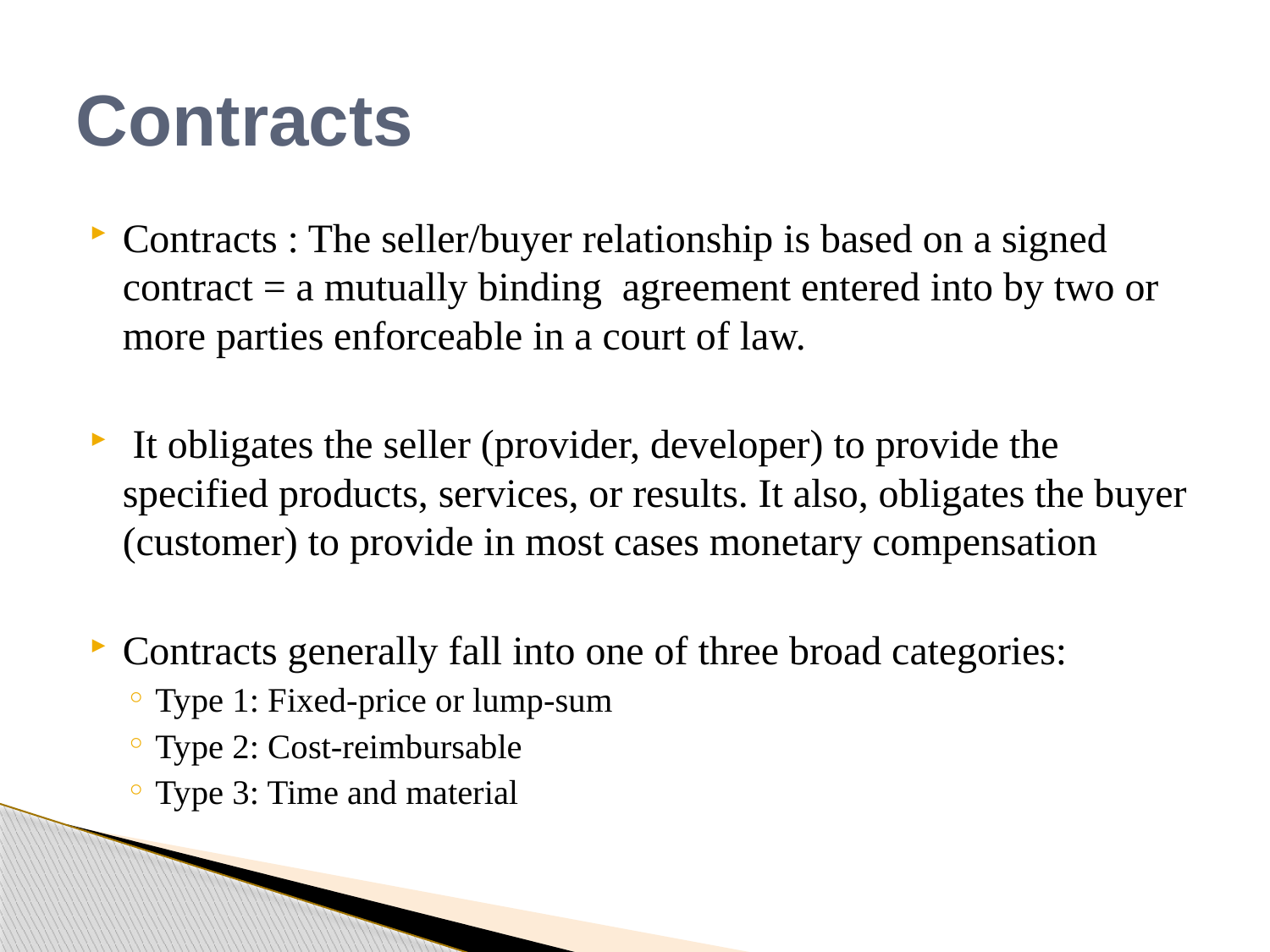

# Contracts
Contracts : The seller/buyer relationship is based on a signed contract = a mutually binding  agreement entered into by two or more parties enforceable in a court of law.

 It obligates the seller (provider, developer) to provide the specified products, services, or results. It also, obligates the buyer (customer) to provide in most cases monetary compensation

Contracts generally fall into one of three broad categories:
Type 1: Fixed-price or lump-sum
Type 2: Cost-reimbursable
Type 3: Time and material